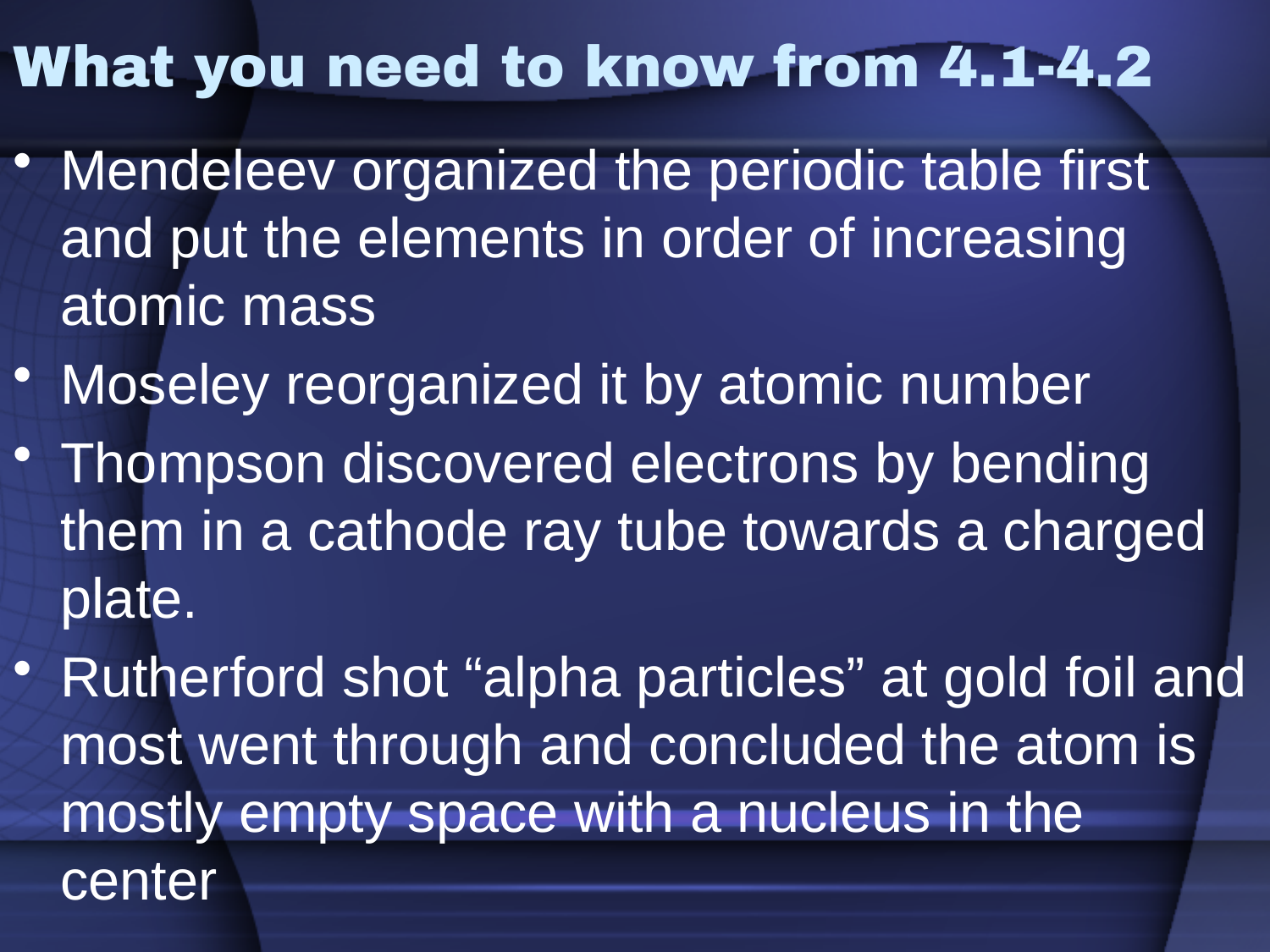

# What you need to know from 4.1-4.2
Mendeleev organized the periodic table first and put the elements in order of increasing atomic mass
Moseley reorganized it by atomic number
Thompson discovered electrons by bending them in a cathode ray tube towards a charged plate.
Rutherford shot “alpha particles” at gold foil and most went through and concluded the atom is mostly empty space with a nucleus in the center